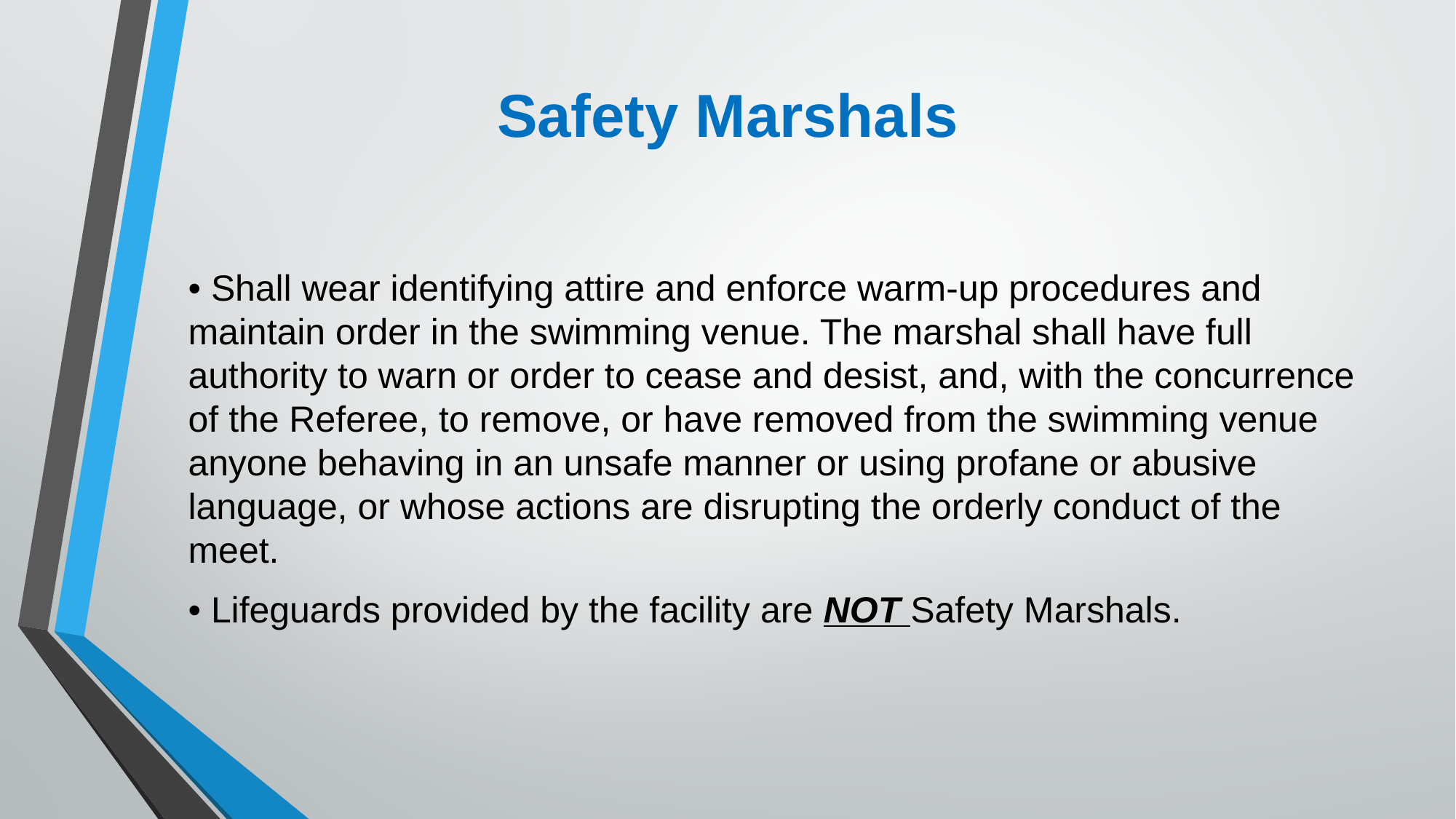

# Safety Marshals
• Shall wear identifying attire and enforce warm-up procedures and maintain order in the swimming venue. The marshal shall have full authority to warn or order to cease and desist, and, with the concurrence of the Referee, to remove, or have removed from the swimming venue anyone behaving in an unsafe manner or using profane or abusive language, or whose actions are disrupting the orderly conduct of the meet.
• Lifeguards provided by the facility are NOT Safety Marshals.